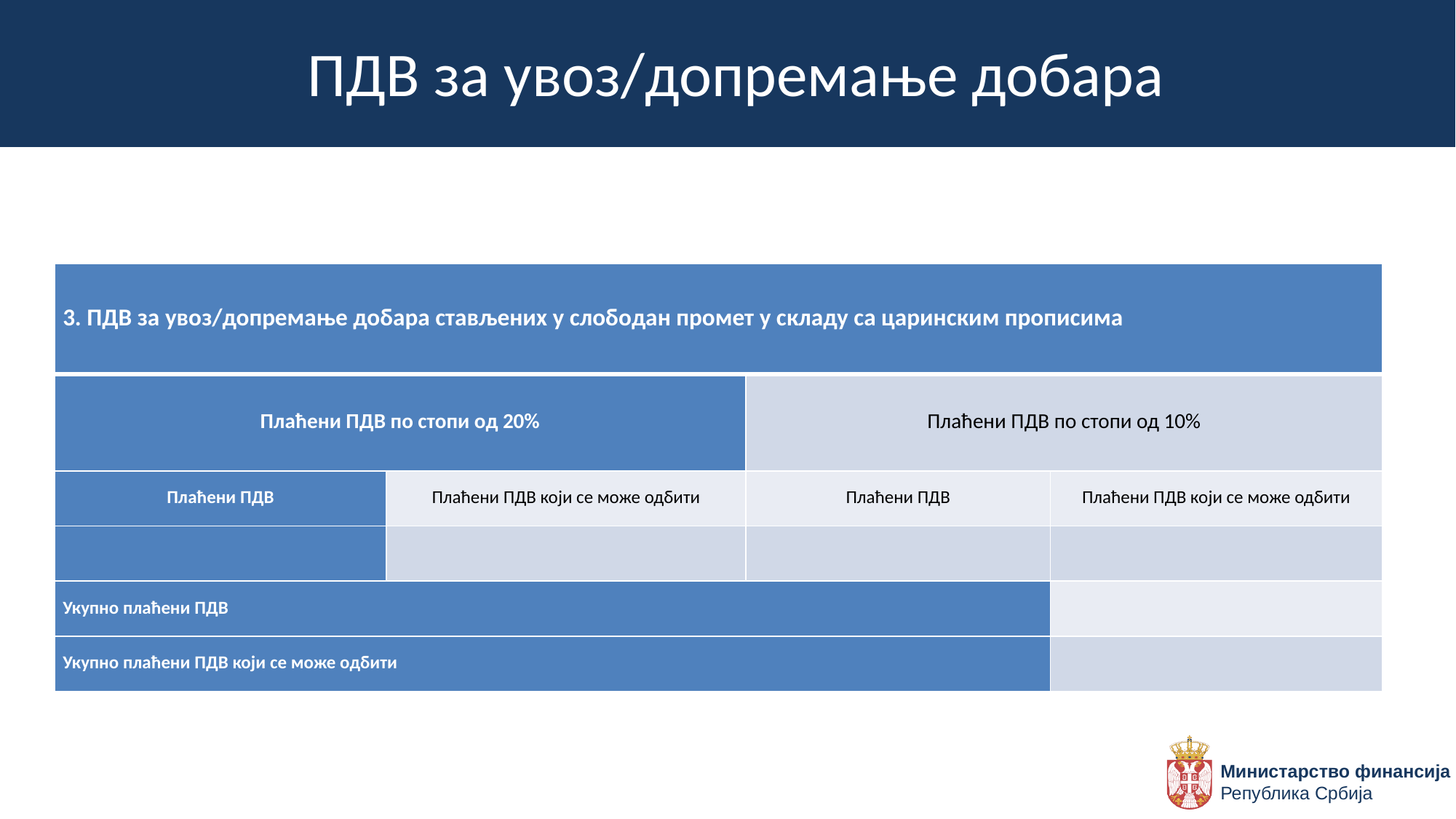

ПДВ за увоз/допремање добара

| 3. ПДВ за увоз/допремање добара стављених у слободан промет у складу са царинским прописима |  |  |  |
| --- | --- | --- | --- |
| Плаћени ПДВ по стопи од 20% |  | Плаћени ПДВ по стопи од 10% |  |
| Плаћени ПДВ | Плаћени ПДВ који се може одбити | Плаћени ПДВ | Плаћени ПДВ који се може одбити |
|  |  |  |  |
| Укупно плаћени ПДВ |  |  |  |
| Укупно плаћени ПДВ који се може одбити |  |  |  |

Министарство финансија
Република Србија